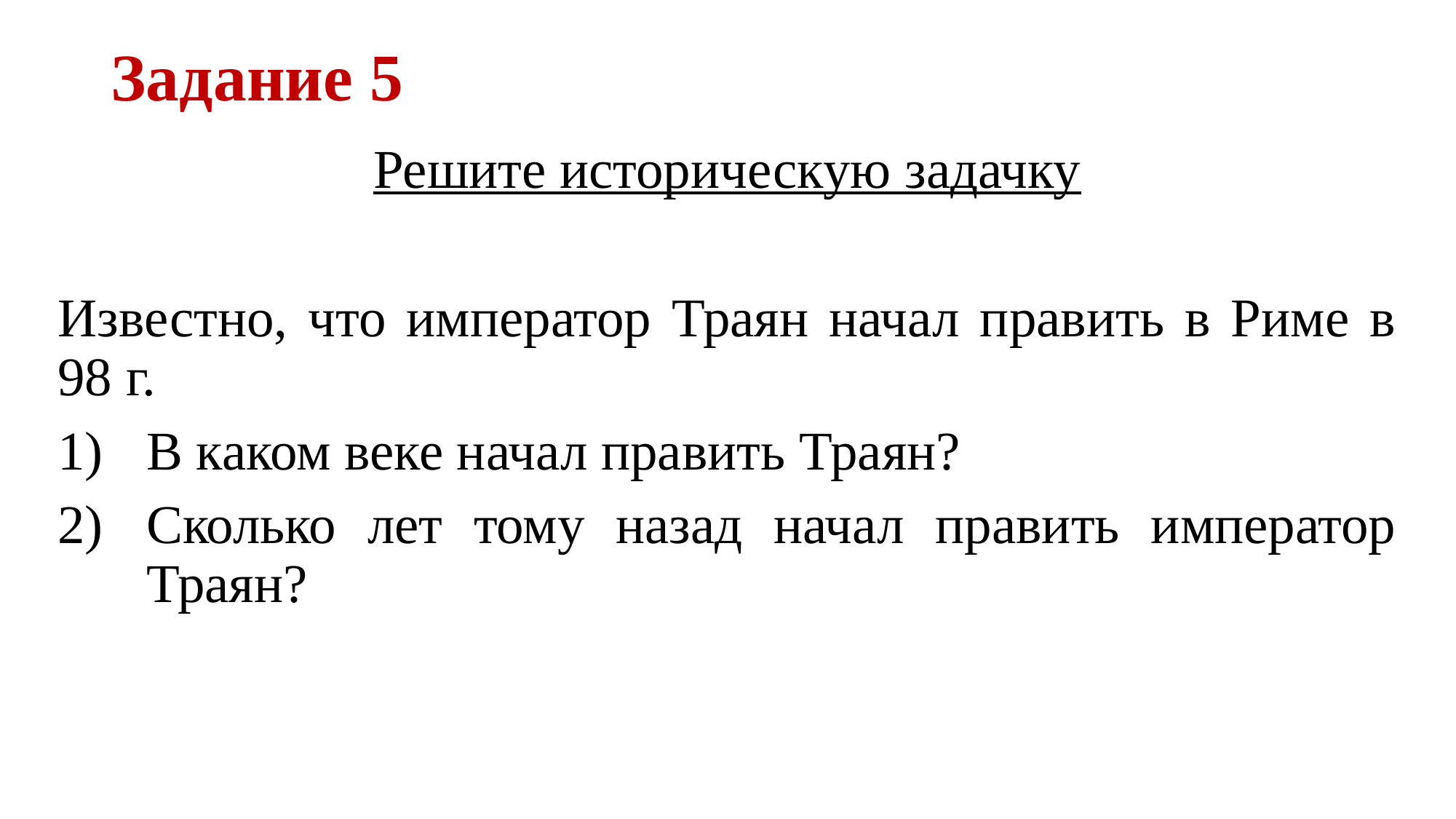

# Задание 5
Решите историческую задачку

Известно, что император Траян начал править в Риме в 98 г.
В каком веке начал править Траян?
Сколько лет тому назад начал править император Траян?